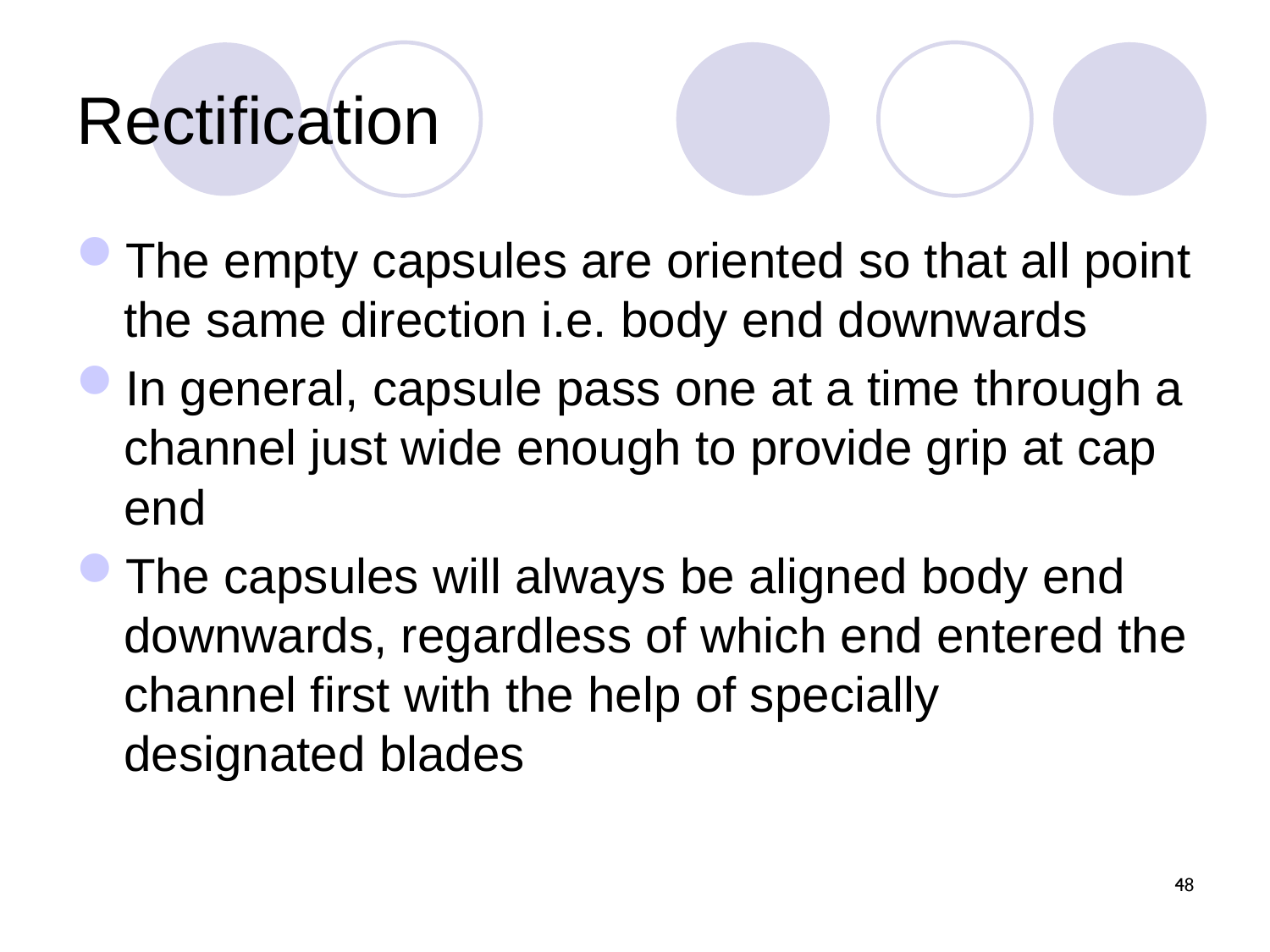

# Rectification
The empty capsules are oriented so that all point the same direction i.e. body end downwards
In general, capsule pass one at a time through a channel just wide enough to provide grip at cap end
The capsules will always be aligned body end downwards, regardless of which end entered the channel first with the help of specially designated blades
48